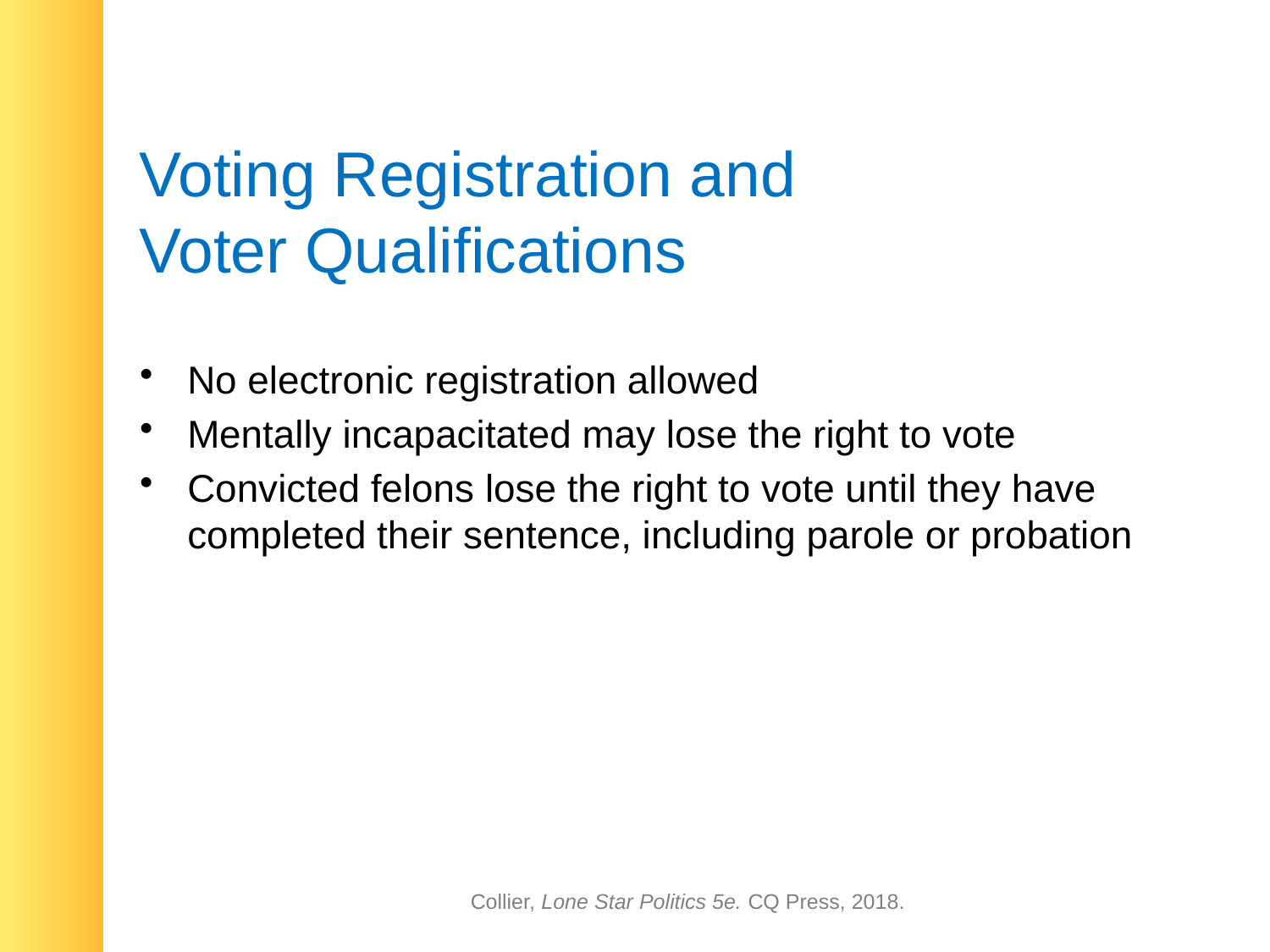

# Voting Registration and Voter Qualifications
No electronic registration allowed
Mentally incapacitated may lose the right to vote
Convicted felons lose the right to vote until they have completed their sentence, including parole or probation
Collier, Lone Star Politics 5e. CQ Press, 2018.